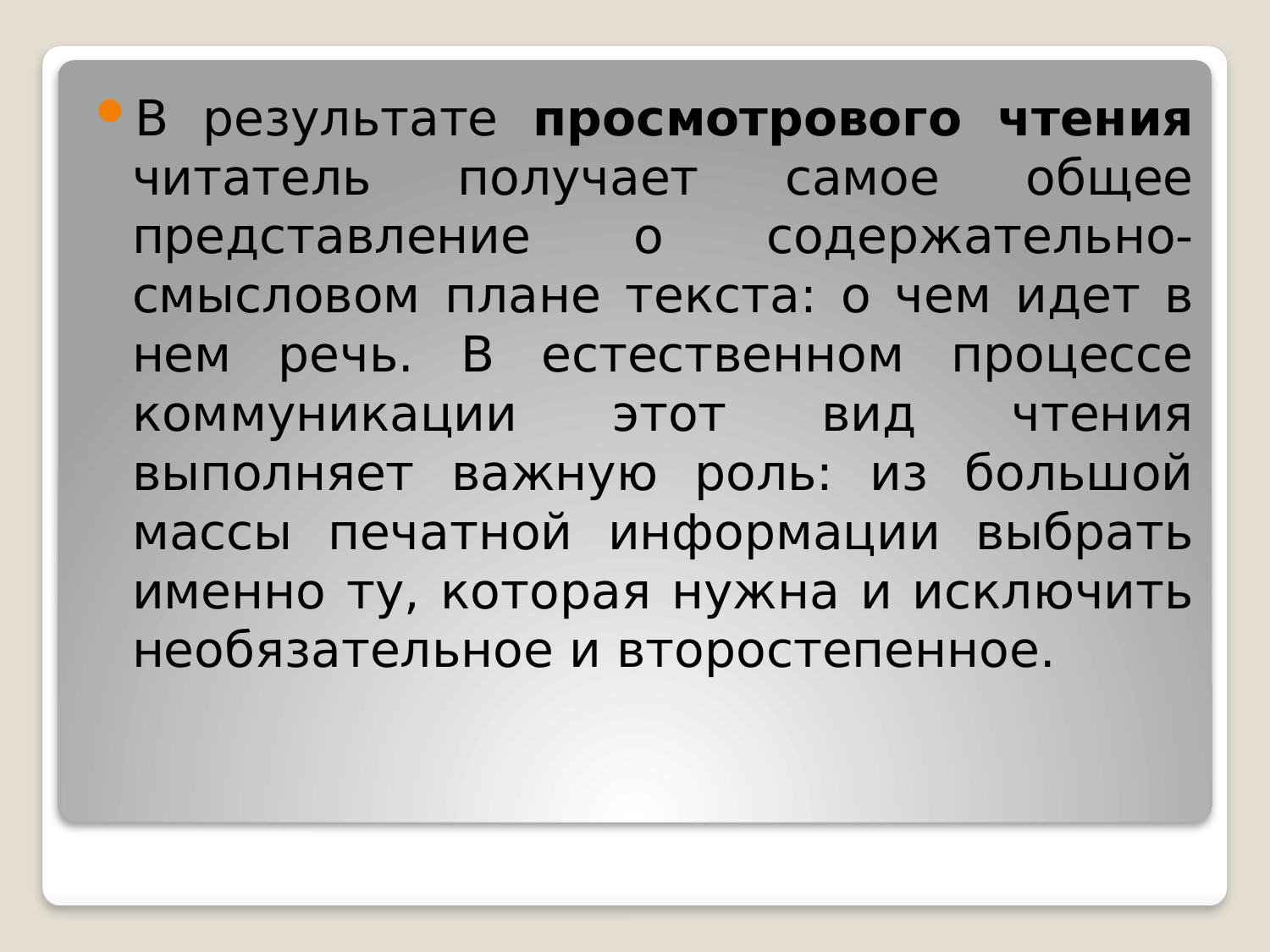

В результате просмотрового чтения читатель получает самое общее представление о содержательно-смысловом плане текста: о чем идет в нем речь. В естественном процессе коммуникации этот вид чтения выполняет важную роль: из большой массы печатной информации выбрать именно ту, которая нужна и исключить необязательное и второстепенное.